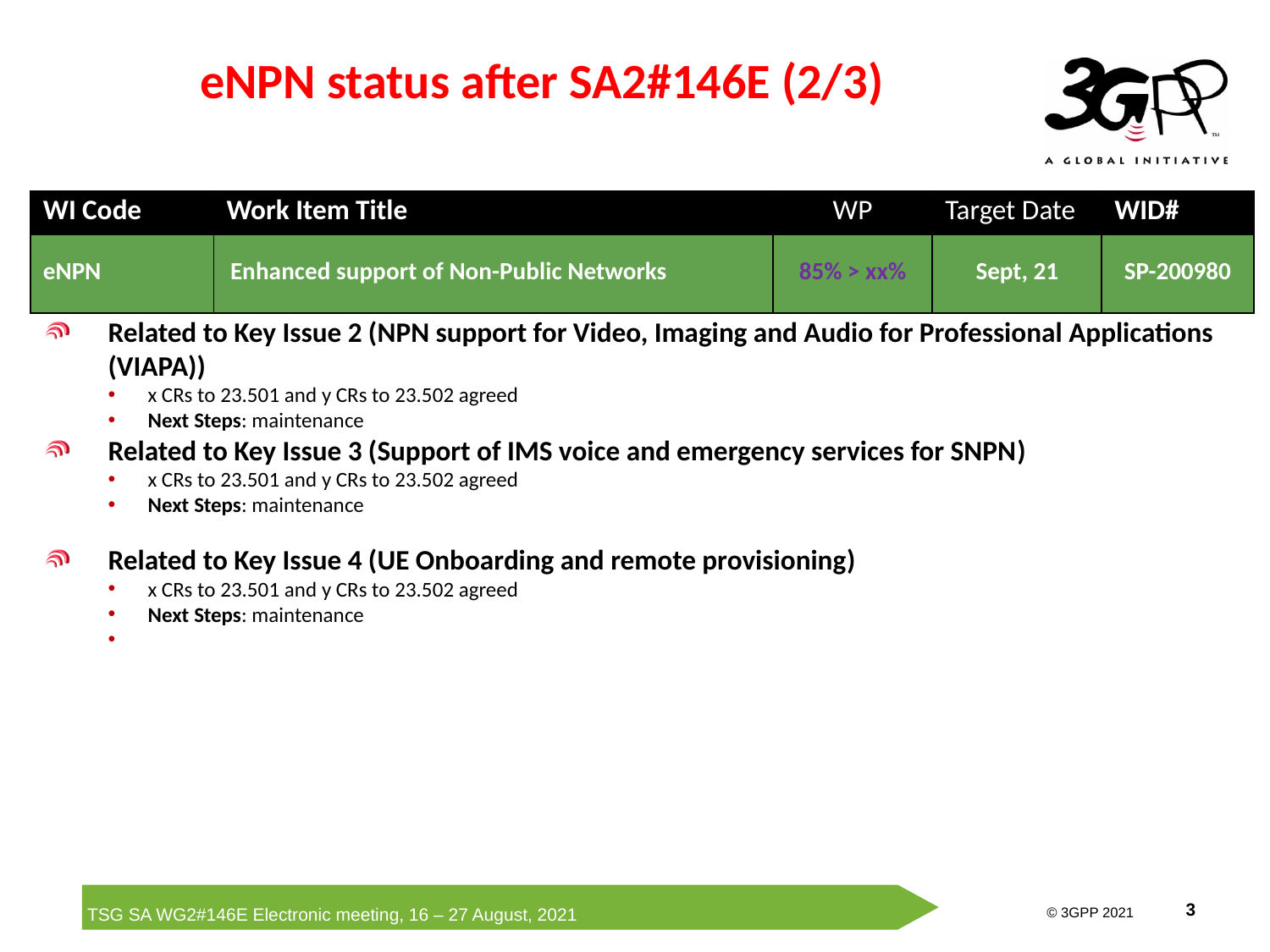

# eNPN status after SA2#146E (2/3)
| WI Code | Work Item Title | WP | Target Date | WID# |
| --- | --- | --- | --- | --- |
| eNPN | Enhanced support of Non-Public Networks | 85% > xx% | Sept, 21 | SP-200980 |
Related to Key Issue 2 (NPN support for Video, Imaging and Audio for Professional Applications (VIAPA))
x CRs to 23.501 and y CRs to 23.502 agreed
Next Steps: maintenance
Related to Key Issue 3 (Support of IMS voice and emergency services for SNPN)
x CRs to 23.501 and y CRs to 23.502 agreed
Next Steps: maintenance

Related to Key Issue 4 (UE Onboarding and remote provisioning)
x CRs to 23.501 and y CRs to 23.502 agreed
Next Steps: maintenance